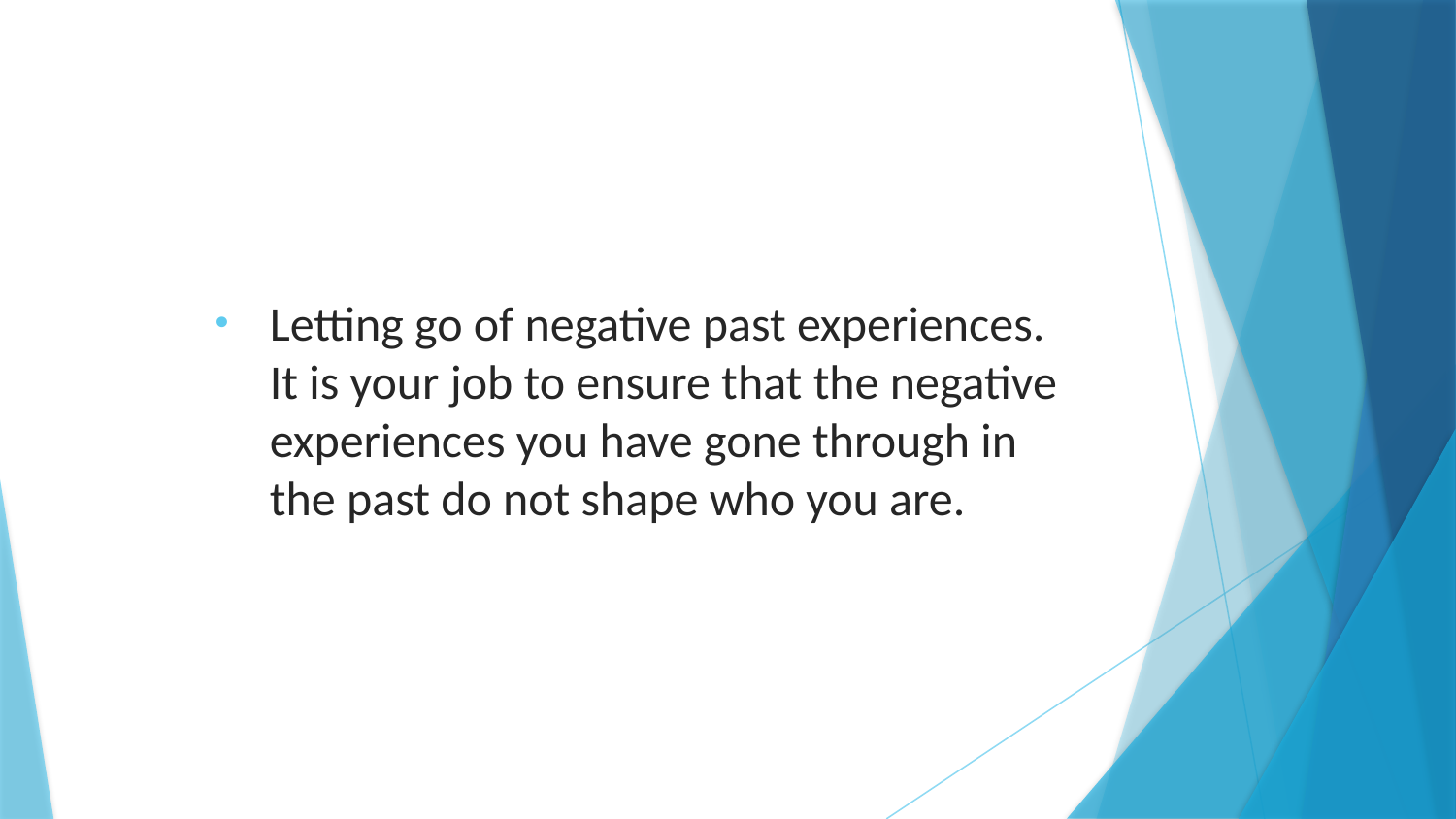

Letting go of negative past experiences. It is your job to ensure that the negative experiences you have gone through in the past do not shape who you are.